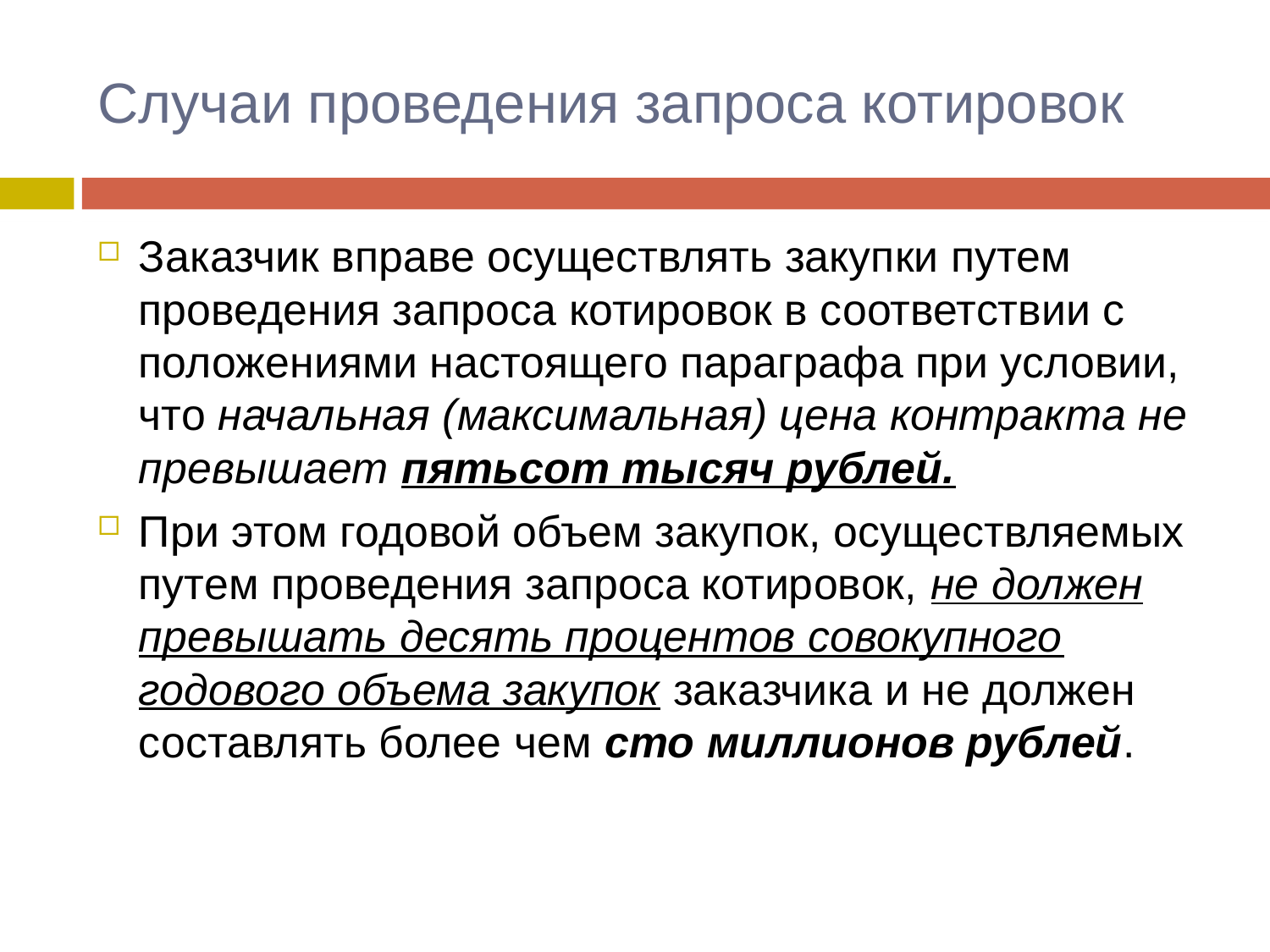

# Случаи проведения запроса котировок
Заказчик вправе осуществлять закупки путем проведения запроса котировок в соответствии с положениями настоящего параграфа при условии, что начальная (максимальная) цена контракта не превышает пятьсот тысяч рублей.
При этом годовой объем закупок, осуществляемых путем проведения запроса котировок, не должен превышать десять процентов совокупного годового объема закупок заказчика и не должен составлять более чем сто миллионов рублей.